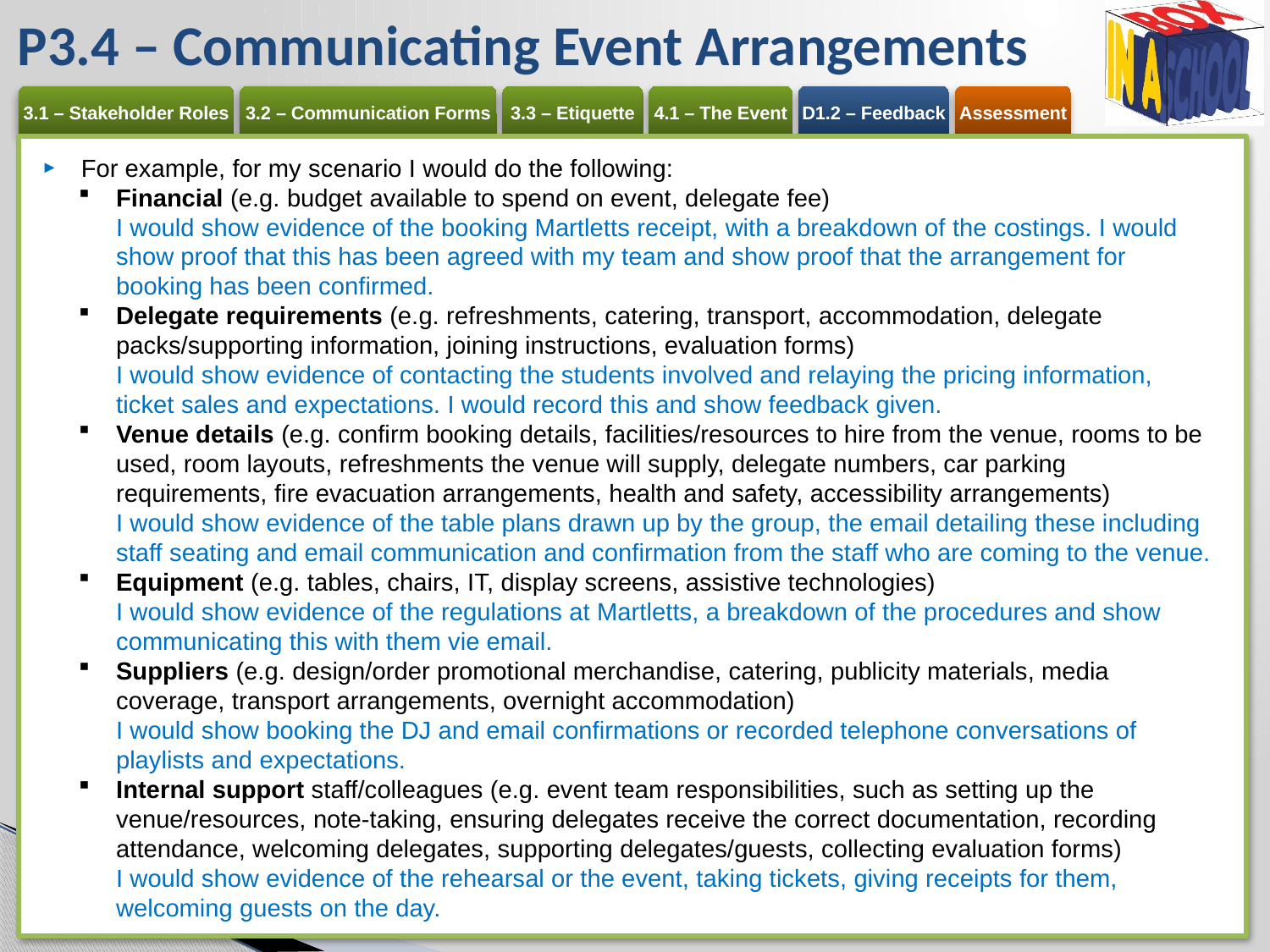

# P3.4 – Communicating Event Arrangements
For example, for my scenario I would do the following:
Financial (e.g. budget available to spend on event, delegate fee)
I would show evidence of the booking Martletts receipt, with a breakdown of the costings. I would show proof that this has been agreed with my team and show proof that the arrangement for booking has been confirmed.
Delegate requirements (e.g. refreshments, catering, transport, accommodation, delegate packs/supporting information, joining instructions, evaluation forms)
I would show evidence of contacting the students involved and relaying the pricing information, ticket sales and expectations. I would record this and show feedback given.
Venue details (e.g. confirm booking details, facilities/resources to hire from the venue, rooms to be used, room layouts, refreshments the venue will supply, delegate numbers, car parking requirements, fire evacuation arrangements, health and safety, accessibility arrangements)
I would show evidence of the table plans drawn up by the group, the email detailing these including staff seating and email communication and confirmation from the staff who are coming to the venue.
Equipment (e.g. tables, chairs, IT, display screens, assistive technologies)
I would show evidence of the regulations at Martletts, a breakdown of the procedures and show communicating this with them vie email.
Suppliers (e.g. design/order promotional merchandise, catering, publicity materials, media coverage, transport arrangements, overnight accommodation)
I would show booking the DJ and email confirmations or recorded telephone conversations of playlists and expectations.
Internal support staff/colleagues (e.g. event team responsibilities, such as setting up the venue/resources, note-taking, ensuring delegates receive the correct documentation, recording attendance, welcoming delegates, supporting delegates/guests, collecting evaluation forms)
I would show evidence of the rehearsal or the event, taking tickets, giving receipts for them, welcoming guests on the day.